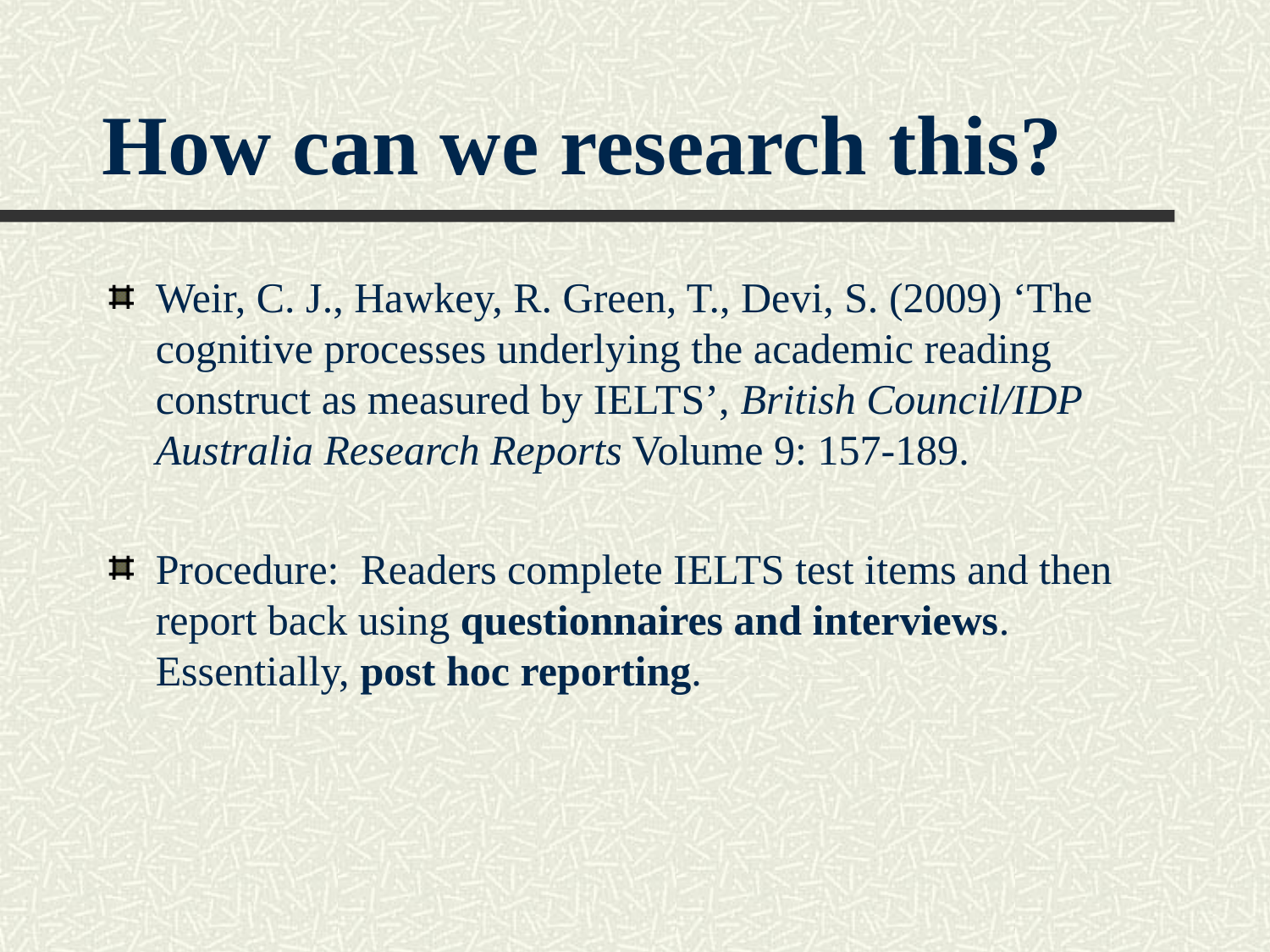

# How can we research this?
Weir, C. J., Hawkey, R. Green, T., Devi, S. (2009) ‘The cognitive processes underlying the academic reading construct as measured by IELTS’, British Council/IDP Australia Research Reports Volume 9: 157-189.

Procedure:  Readers complete IELTS test items and then report back using questionnaires and interviews. Essentially, post hoc reporting.